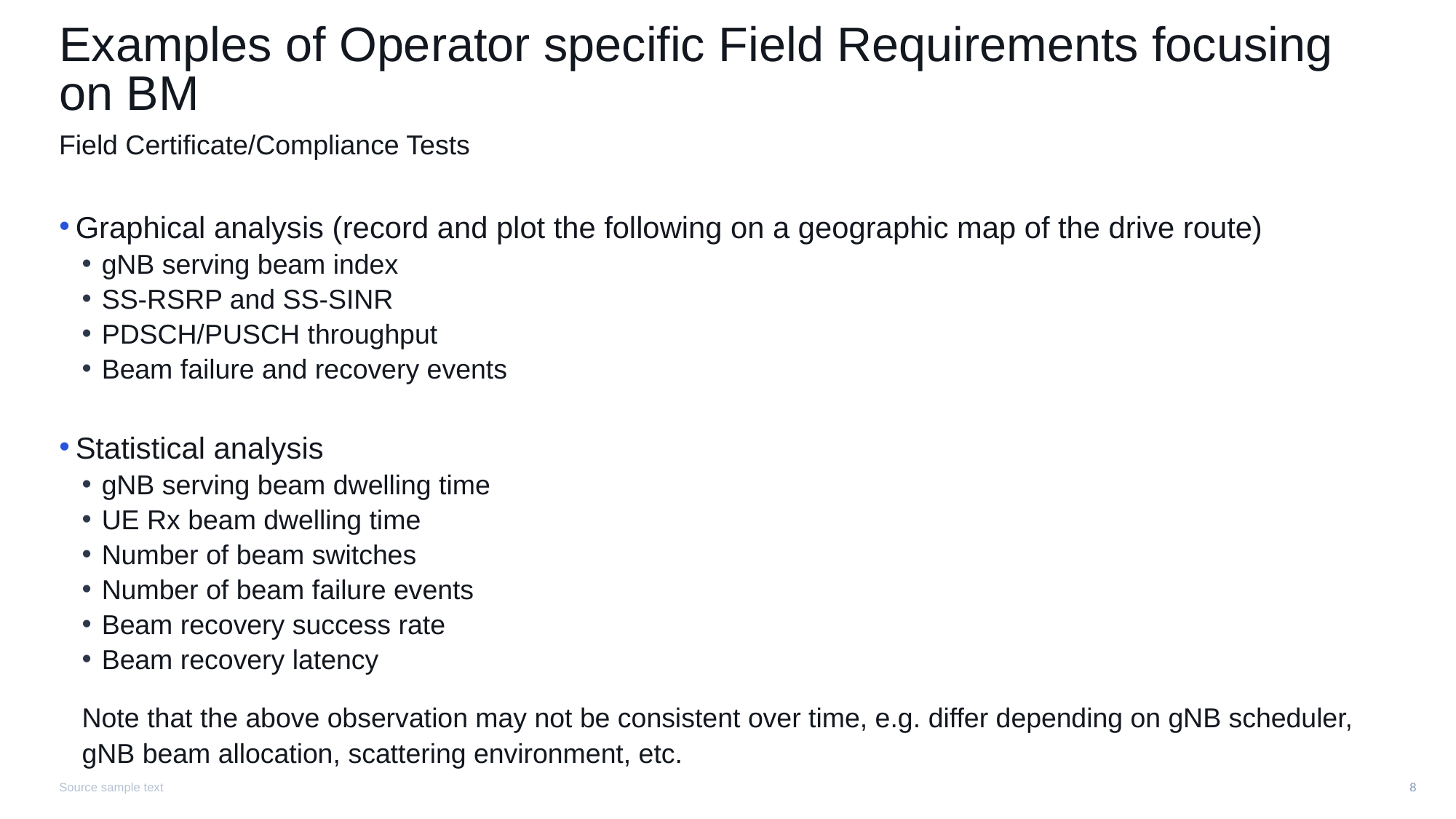

# Examples of Operator specific Field Requirements focusing on BM
Field Certificate/Compliance Tests
Graphical analysis (record and plot the following on a geographic map of the drive route)
gNB serving beam index
SS-RSRP and SS-SINR
PDSCH/PUSCH throughput
Beam failure and recovery events

Statistical analysis
gNB serving beam dwelling time
UE Rx beam dwelling time
Number of beam switches
Number of beam failure events
Beam recovery success rate
Beam recovery latency

Note that the above observation may not be consistent over time, e.g. differ depending on gNB scheduler, gNB beam allocation, scattering environment, etc.
Source sample text